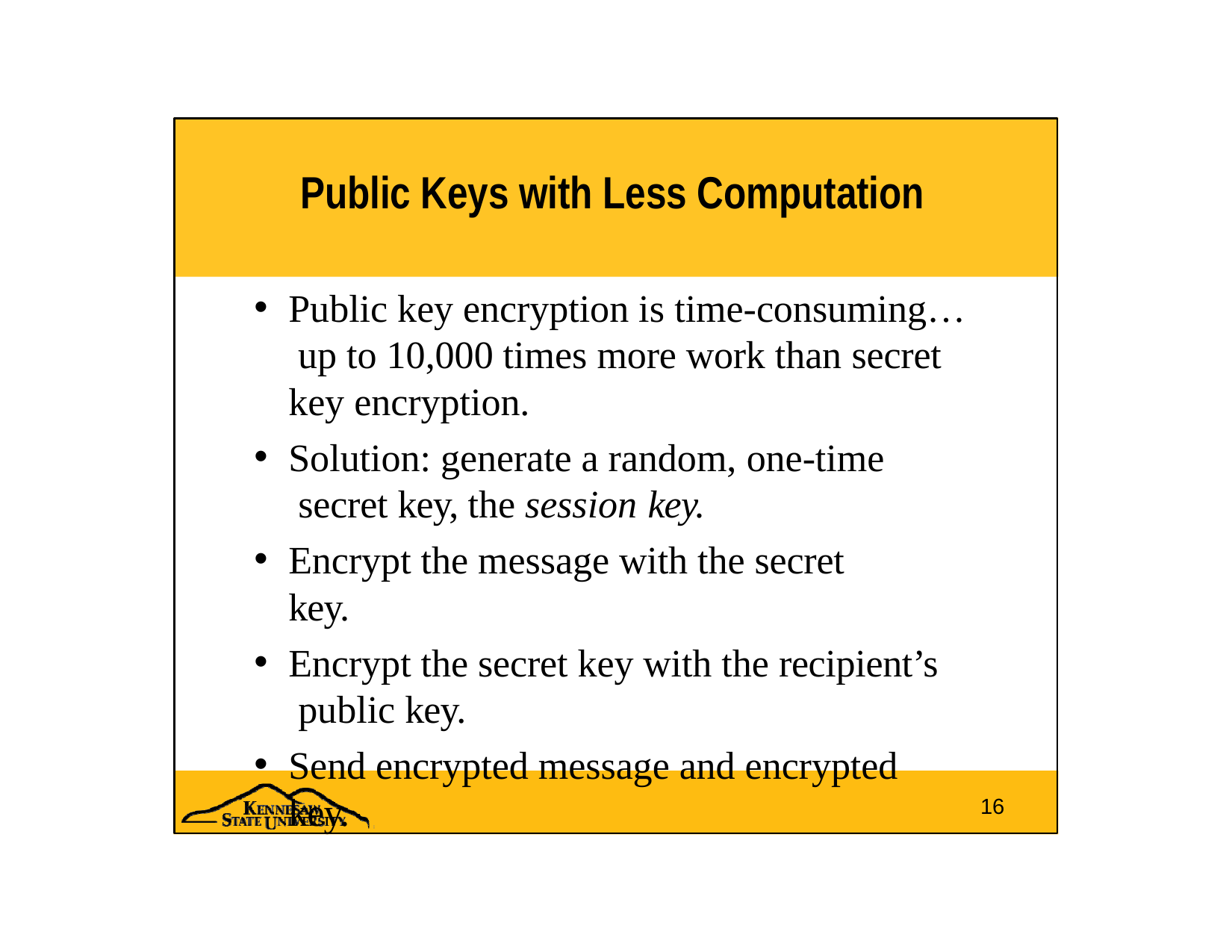

# Public Keys with Less Computation
Public key encryption is time-consuming…  up to 10,000 times more work than secret  key encryption.
Solution: generate a random, one-time  secret key, the session key.
Encrypt the message with the secret key.
Encrypt the secret key with the recipient’s  public key.
Send encrypted message and encrypted key.

16